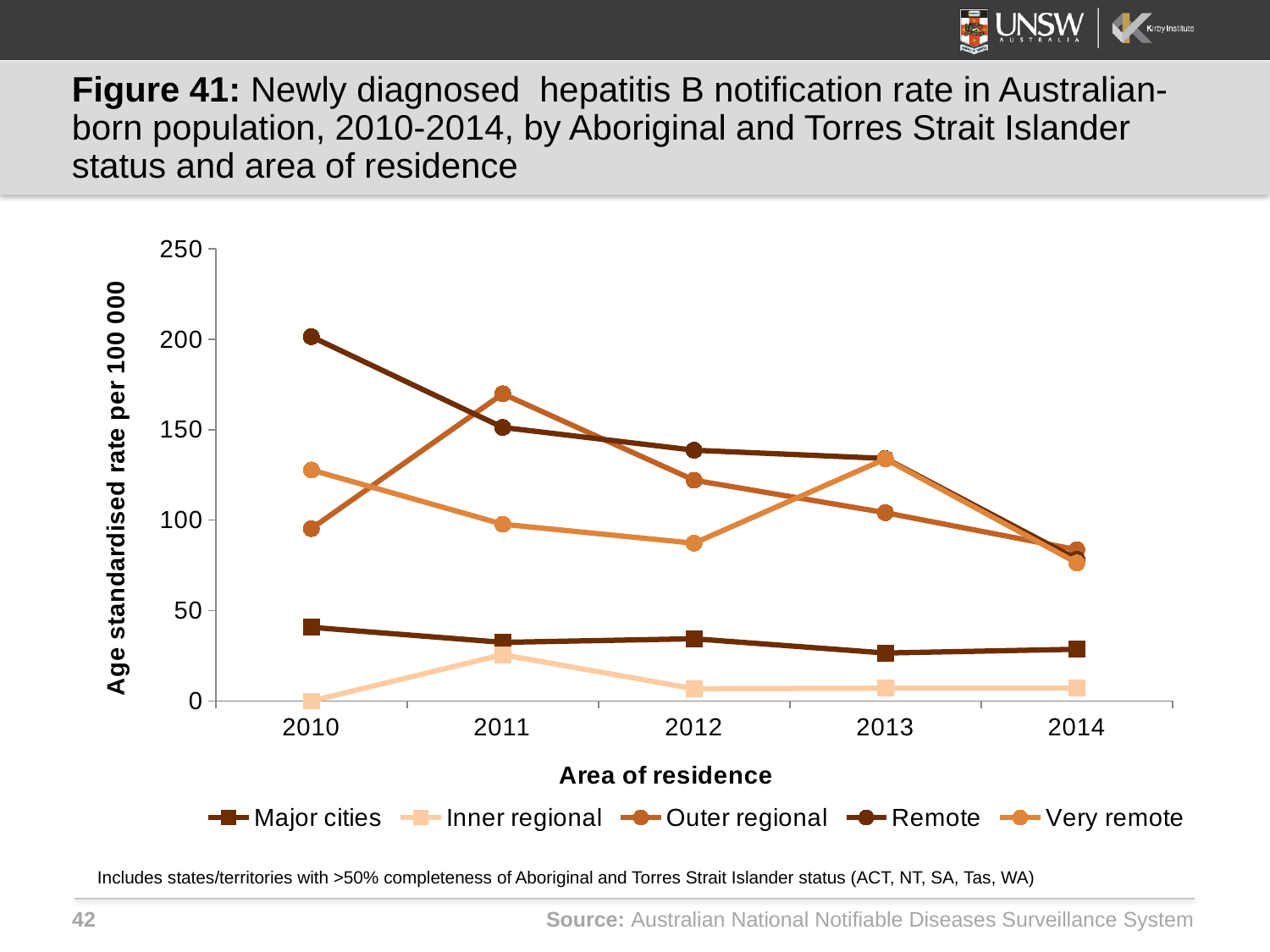

# Figure 41: Newly diagnosed  hepatitis B notification rate in Australian-born population, 2010-2014, by Aboriginal and Torres Strait Islander status and area of residence

### Chart

| Category | Major cities | Inner regional | Outer regional | Remote | Very remote |
|---|---|---|---|---|---|
| 2010 | 40.7241 | 0.0 | 95.33666 | 201.4524 | 127.7536 |
| 2011 | 32.42532 | 25.61975 | 169.8799 | 151.2656 | 97.75608 |
| 2012 | 34.39633 | 6.743217 | 122.0907 | 138.6831 | 87.26837 |
| 2013 | 26.53061 | 7.047309 | 104.1101 | 134.1141 | 133.8601 |
| 2014 | 28.60276 | 7.047309 | 83.6524 | 78.37925 | 76.3514 |
Includes states/territories with >50% completeness of Aboriginal and Torres Strait Islander status (ACT, NT, SA, Tas, WA)
Source: Australian National Notifiable Diseases Surveillance System
42